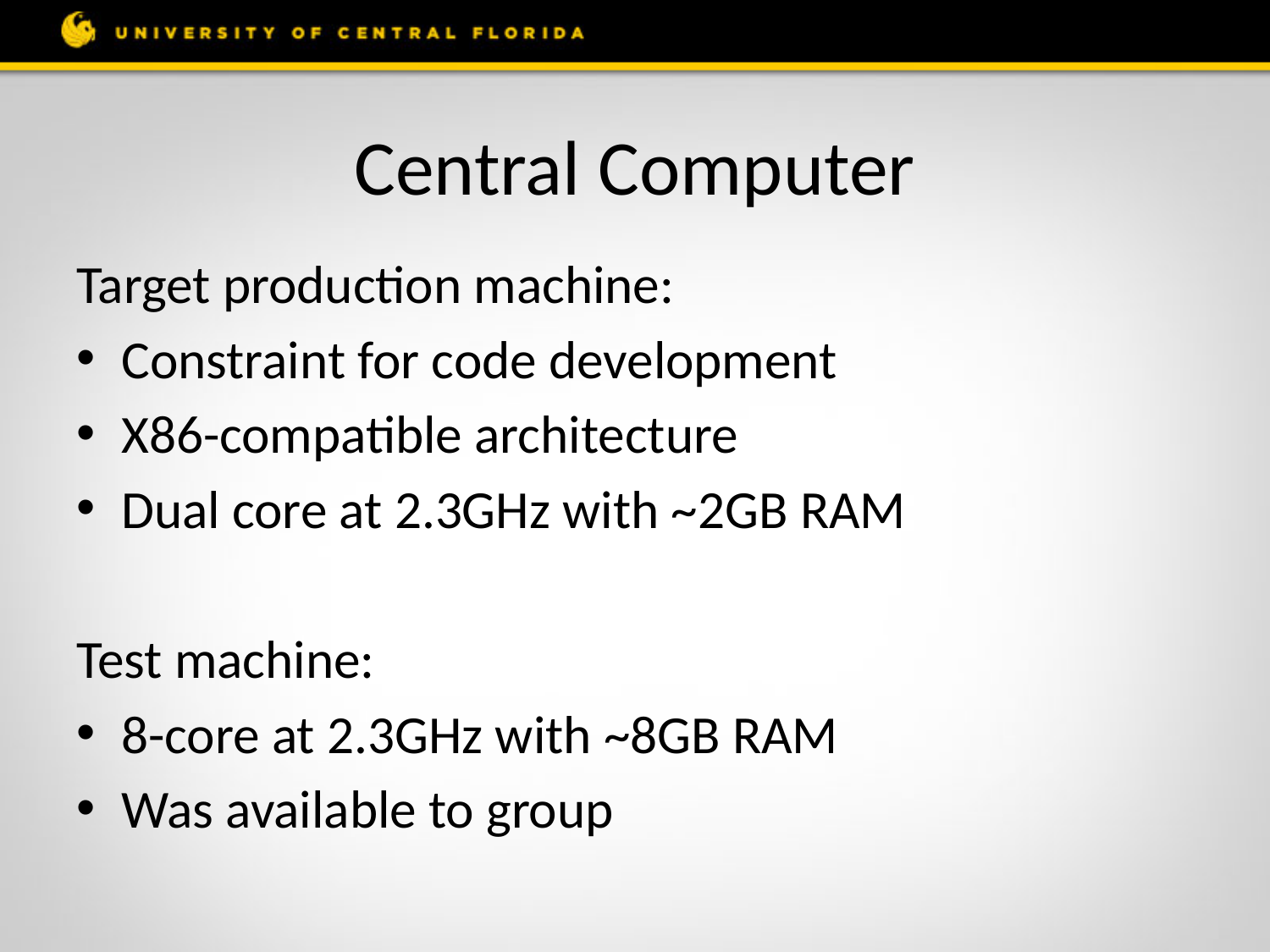

# Central Computer
Target production machine:
Constraint for code development
X86-compatible architecture
Dual core at 2.3GHz with ~2GB RAM

Test machine:
8-core at 2.3GHz with ~8GB RAM
Was available to group